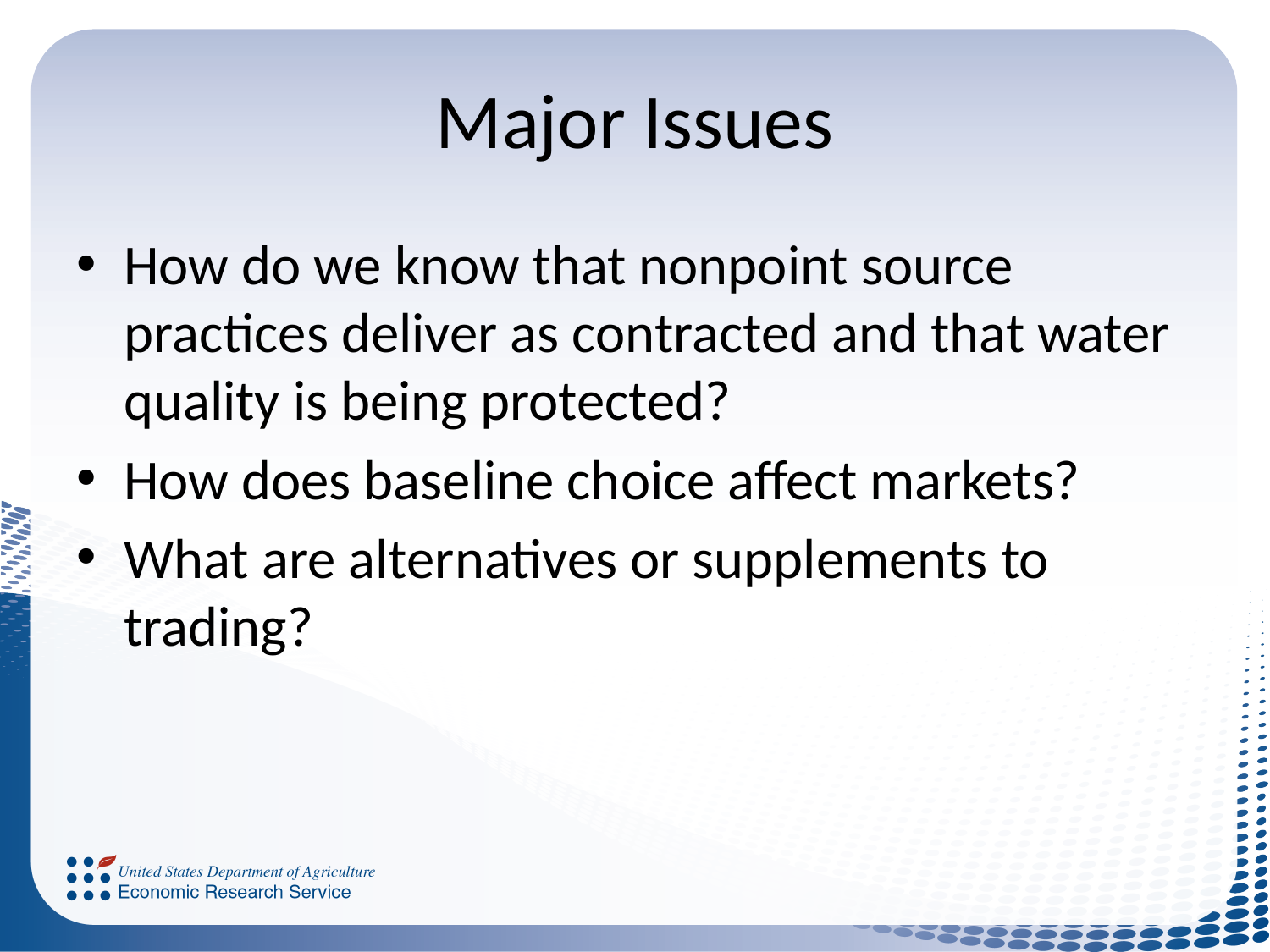

# Major Issues
How do we know that nonpoint source practices deliver as contracted and that water quality is being protected?
How does baseline choice affect markets?
What are alternatives or supplements to trading?